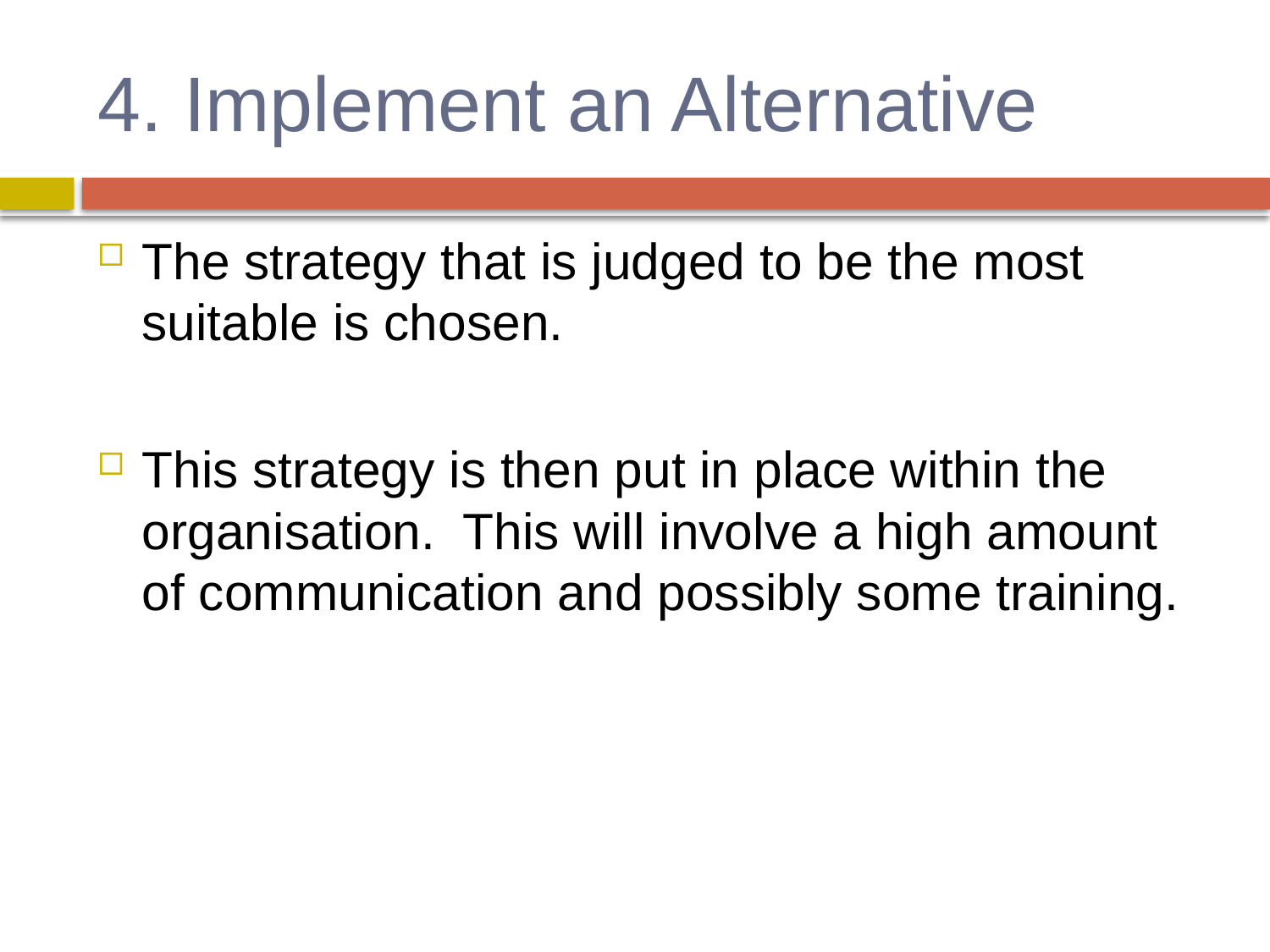

# 4. Implement an Alternative
The strategy that is judged to be the most suitable is chosen.

This strategy is then put in place within the organisation.  This will involve a high amount of communication and possibly some training.